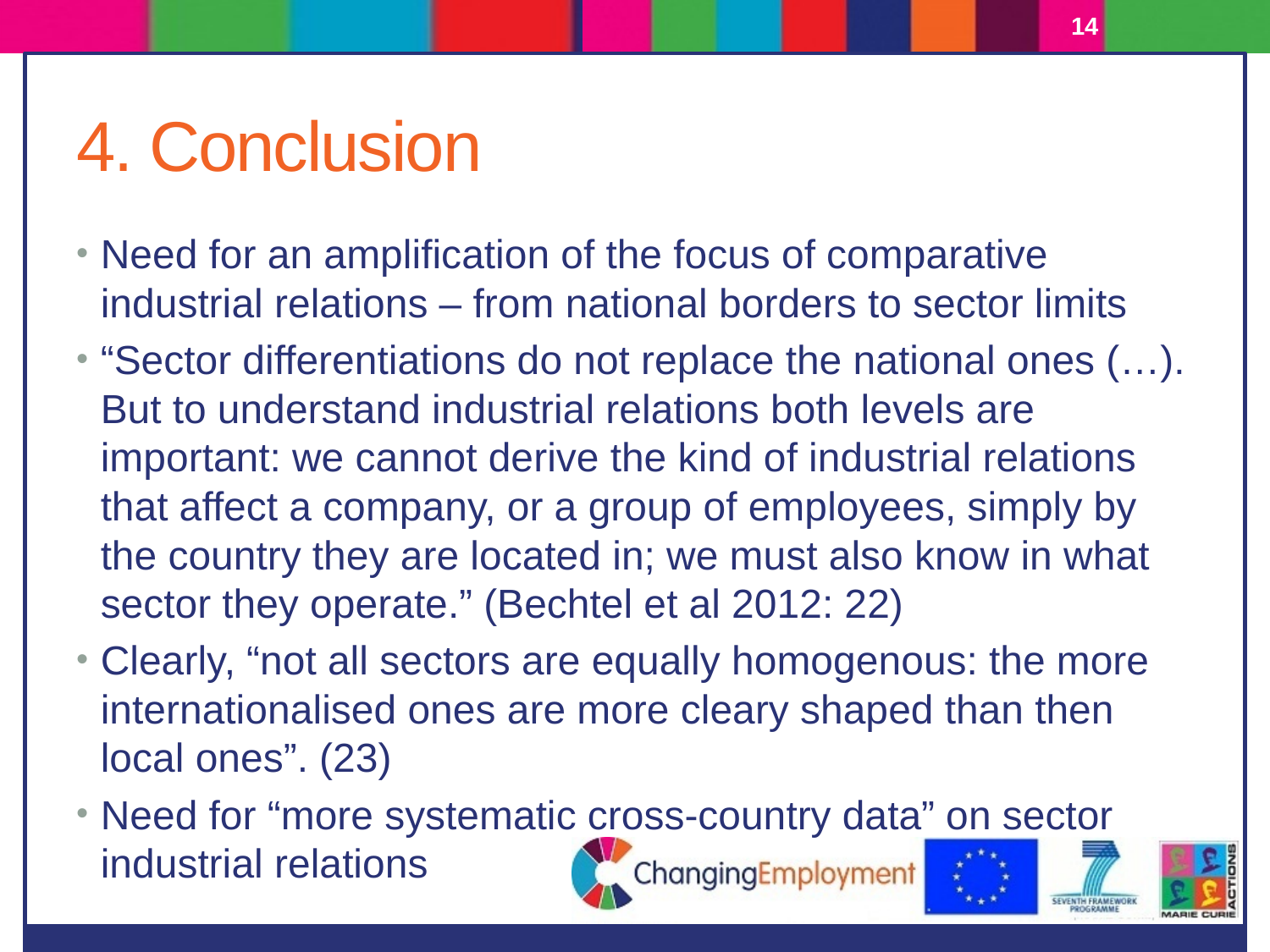

14
# 4. Conclusion
Need for an amplification of the focus of comparative industrial relations – from national borders to sector limits
“Sector differentiations do not replace the national ones (…). But to understand industrial relations both levels are important: we cannot derive the kind of industrial relations that affect a company, or a group of employees, simply by the country they are located in; we must also know in what sector they operate.” (Bechtel et al 2012: 22)
Clearly, “not all sectors are equally homogenous: the more internationalised ones are more cleary shaped than then local ones”. (23)
Need for “more systematic cross-country data” on sector industrial relations